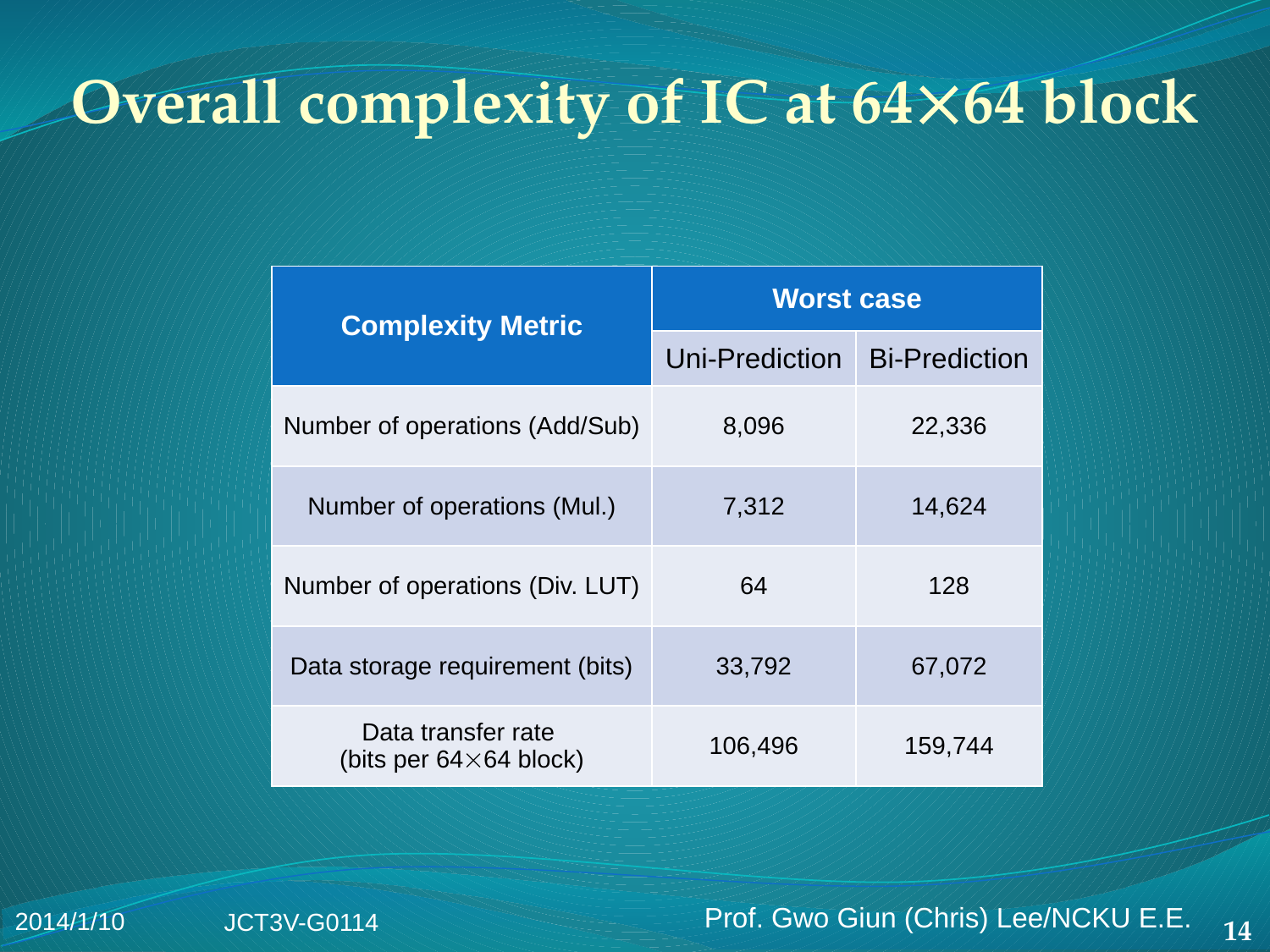

# Overall complexity of IC at 64×64 block

| Complexity Metric | Worst case |  |
| --- | --- | --- |
|  | Uni-Prediction | Bi-Prediction |
| Number of operations (Add/Sub) | 8,096 | 22,336 |
| Number of operations (Mul.) | 7,312 | 14,624 |
| Number of operations (Div. LUT) | 64 | 128 |
| Data storage requirement (bits) | 33,792 | 67,072 |
| Data transfer rate (bits per 64×64 block) | 106,496 | 159,744 |
2014/1/10
JCT3V-G0114
14